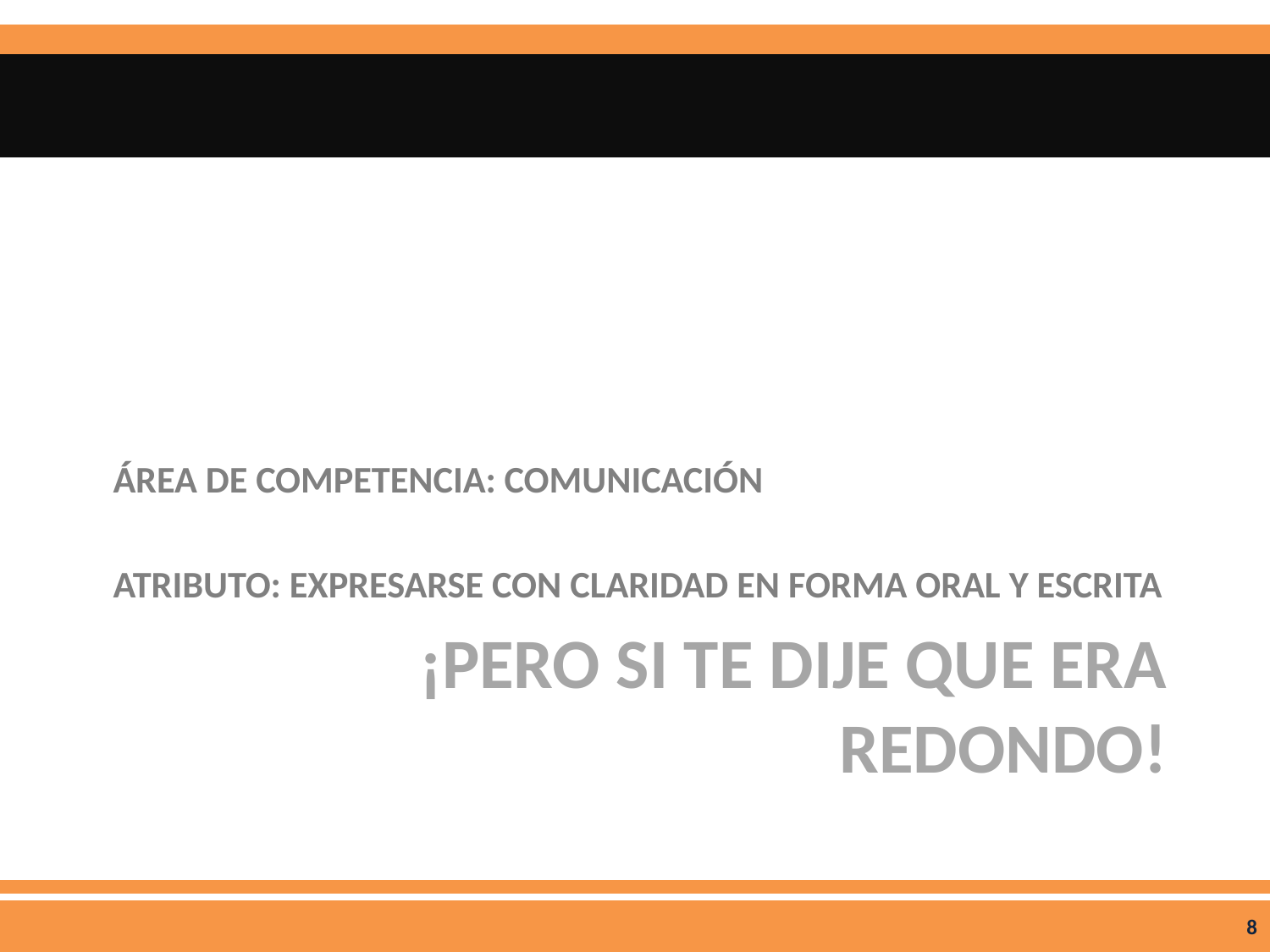

ÁREA DE COMPETENCIA: COMUNICACIÓN

ATRIBUTO: EXPRESARSE CON CLARIDAD EN FORMA ORAL Y ESCRITA
# ¡Pero si te dije que era redondo!
8